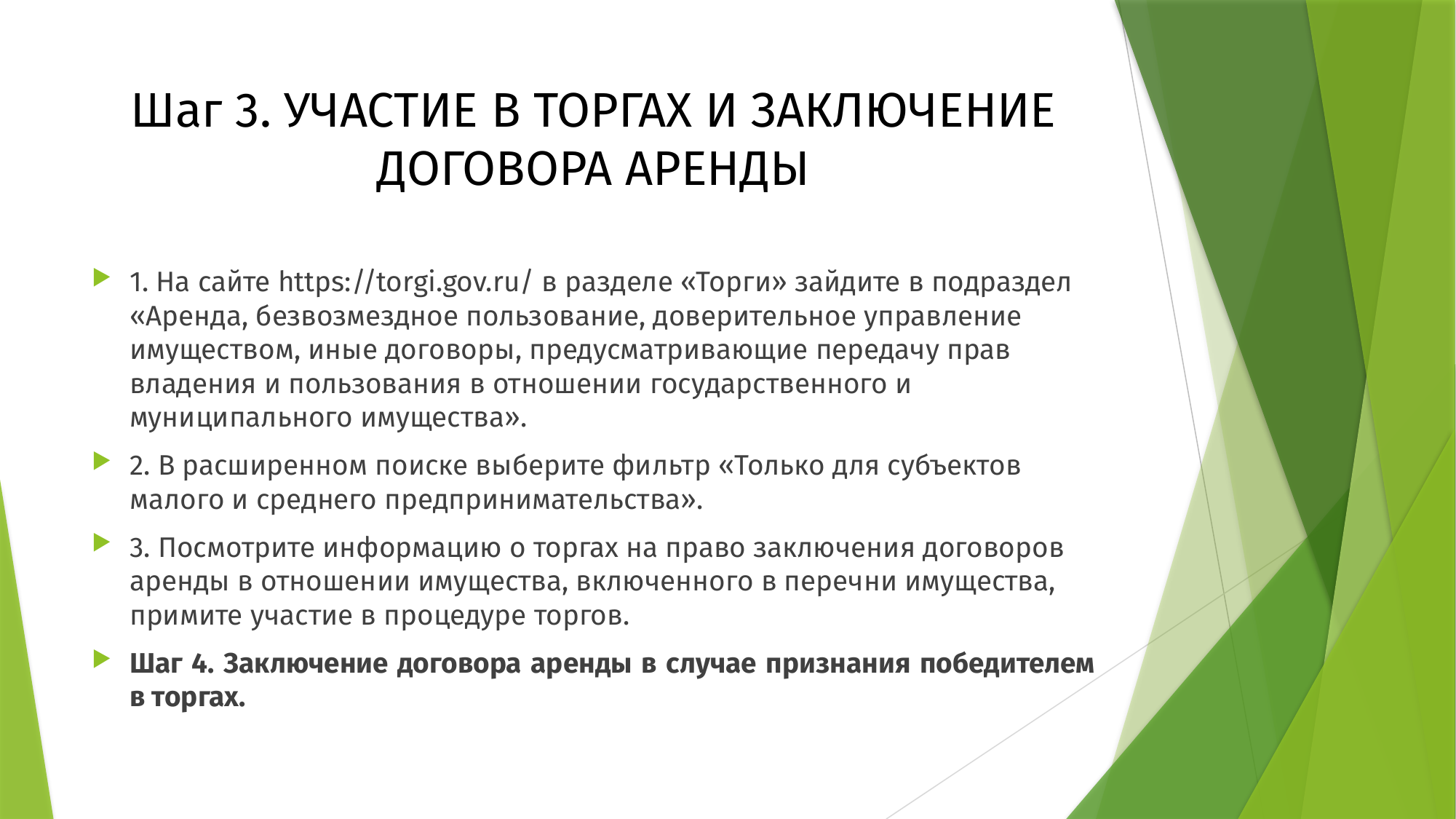

# Шаг 3. УЧАСТИЕ В ТОРГАХ И ЗАКЛЮЧЕНИЕ ДОГОВОРА АРЕНДЫ
1. На сайте https://torgi.gov.ru/ в разделе «Торги» зайдите в подраздел «Аренда, безвозмездное пользование, доверительное управление имуществом, иные договоры, предусматривающие передачу прав владения и пользования в отношении государственного и муниципального имущества».
2. В расширенном поиске выберите фильтр «Только для субъектов малого и среднего предпринимательства».
3. Посмотрите информацию о торгах на право заключения договоров аренды в отношении имущества, включенного в перечни имущества, примите участие в процедуре торгов.
Шаг 4. Заключение договора аренды в случае признания победителем в торгах.